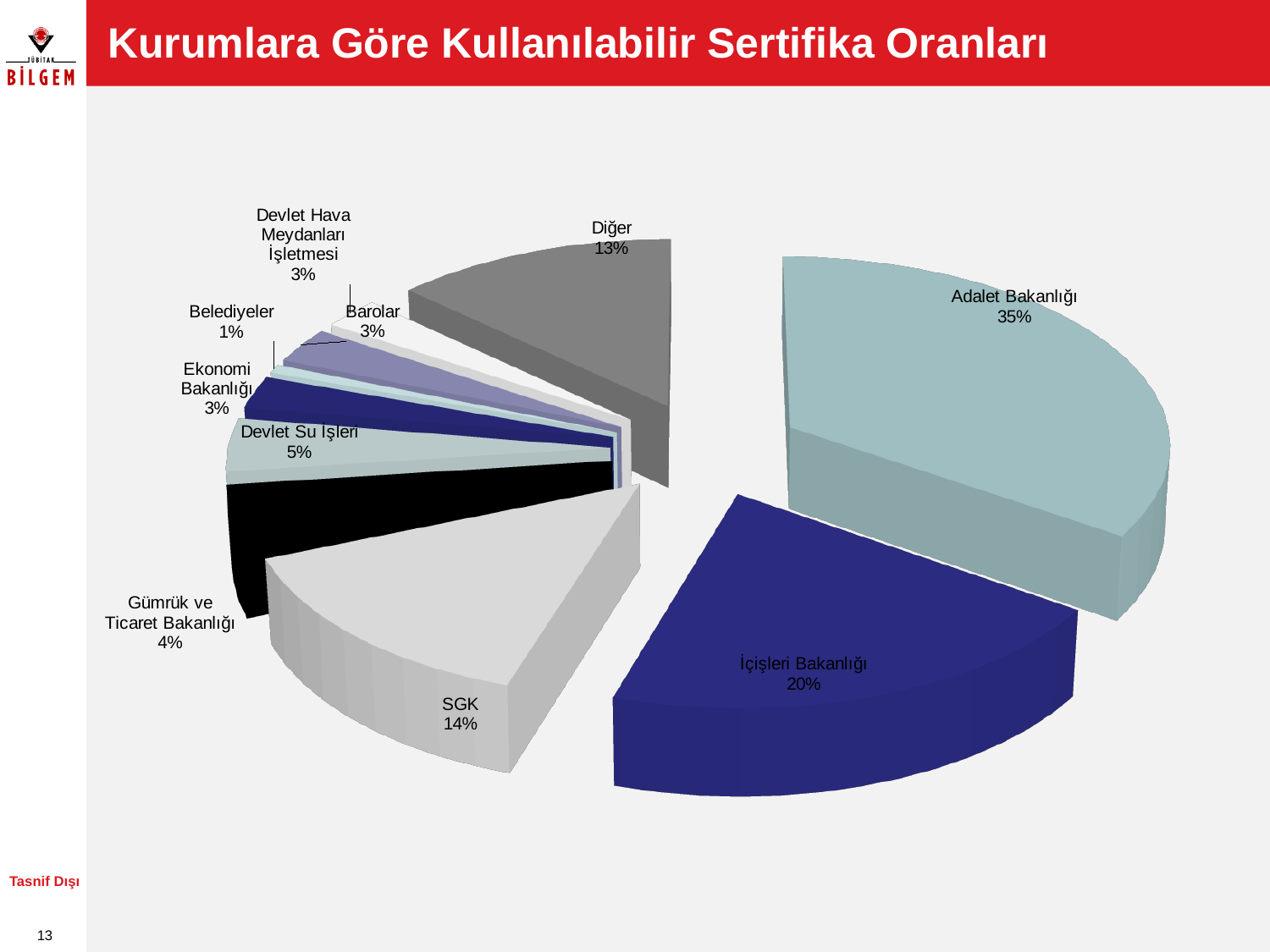

# Kurumlara Göre Kullanılabilir Sertifika Oranları

[unsupported chart]

Tasnif Dışı
13